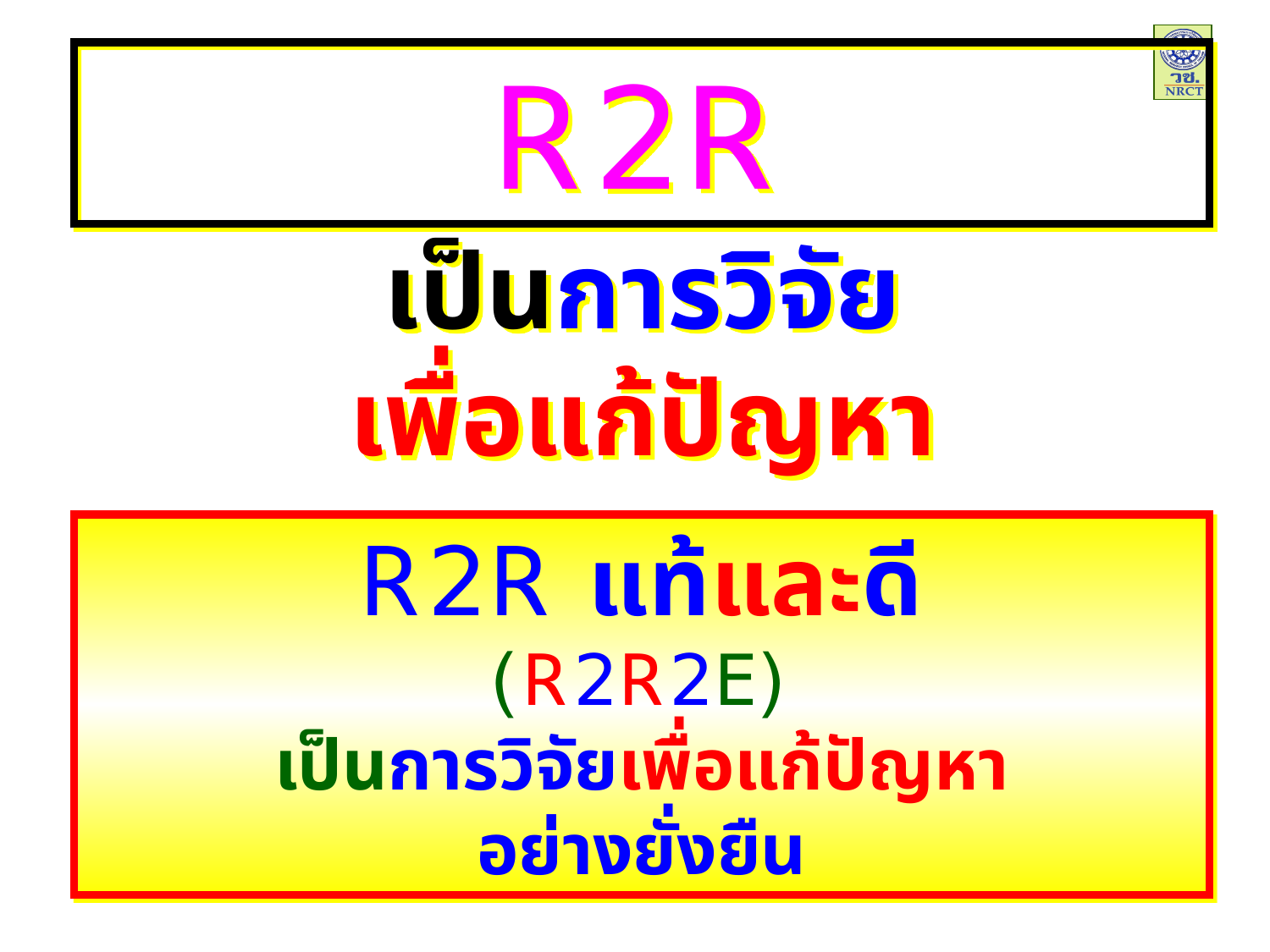

R2R
เป็นการวิจัย
เพื่อแก้ปัญหา
R2R แท้และดี
(R2R2E)
เป็นการวิจัยเพื่อแก้ปัญหา
อย่างยั่งยืน